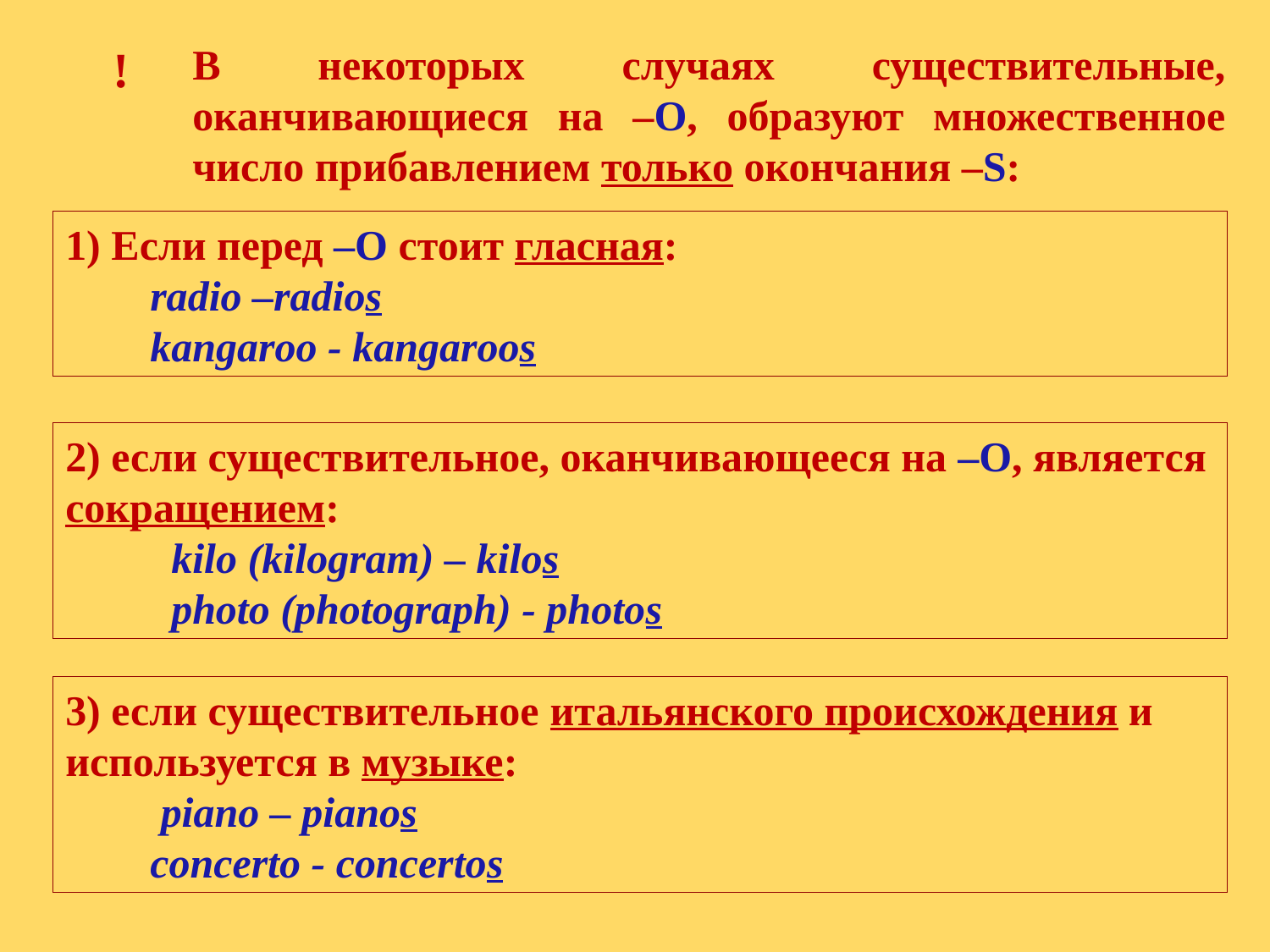

!
В некоторых случаях существительные, оканчивающиеся на –O, образуют множественное число прибавлением только окончания –S:
1) Если перед –O стоит гласная:
        radio –radios
        kangaroo - kangaroos
2) если существительное, оканчивающееся на –О, является сокращением:
          kilo (kilogram) – kilos
          photo (photograph) - photos
3) если существительное итальянского происхождения и используется в музыке:
         piano – pianos
        concerto - concertos